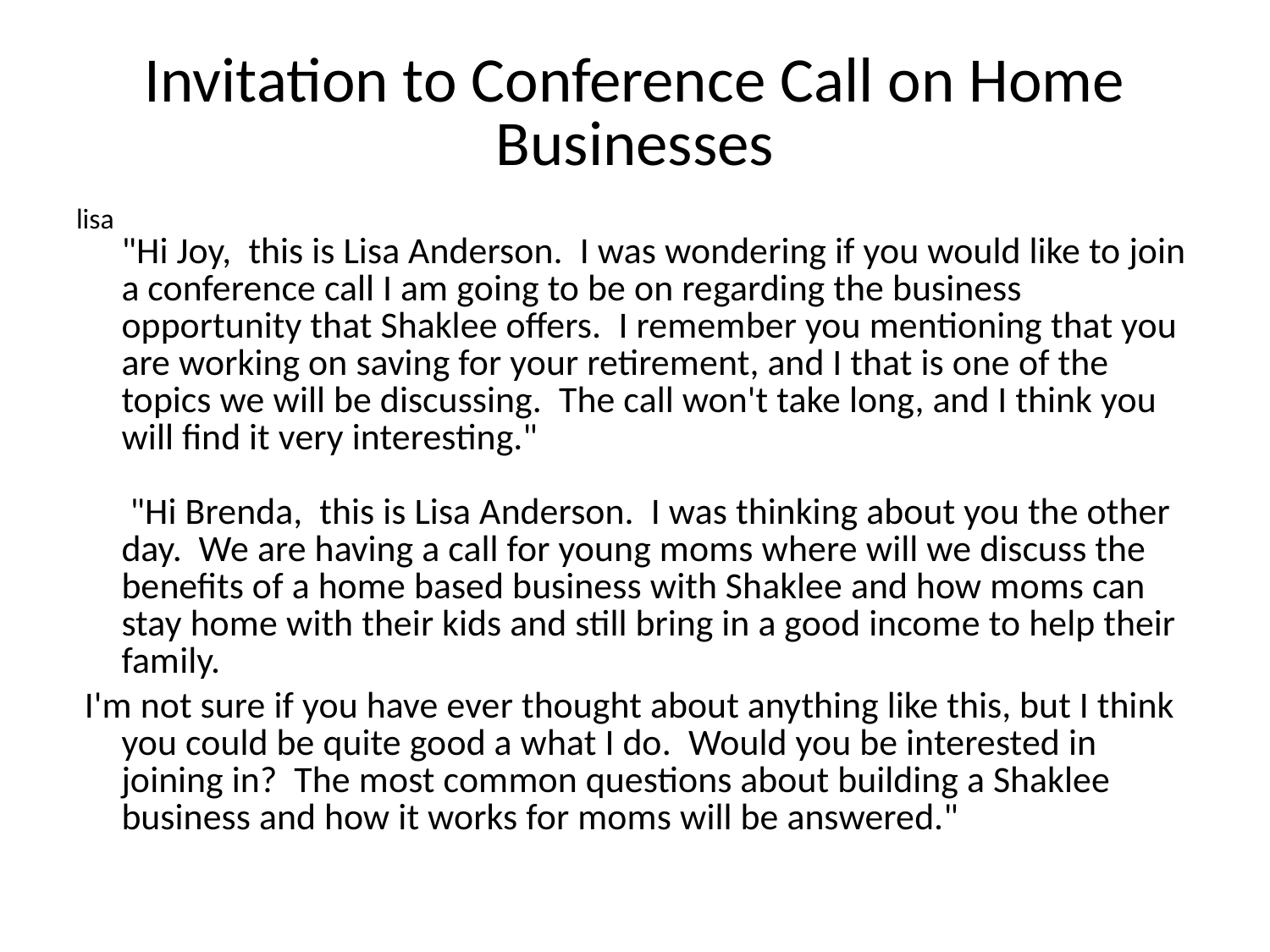

# Invitation to Conference Call on Home Businesses
lisa
"Hi Joy,  this is Lisa Anderson.  I was wondering if you would like to join a conference call I am going to be on regarding the business opportunity that Shaklee offers.  I remember you mentioning that you are working on saving for your retirement, and I that is one of the topics we will be discussing.  The call won't take long, and I think you will find it very interesting."
 "Hi Brenda,  this is Lisa Anderson.  I was thinking about you the other day.  We are having a call for young moms where will we discuss the benefits of a home based business with Shaklee and how moms can stay home with their kids and still bring in a good income to help their family.
 I'm not sure if you have ever thought about anything like this, but I think you could be quite good a what I do.  Would you be interested in joining in?  The most common questions about building a Shaklee business and how it works for moms will be answered."